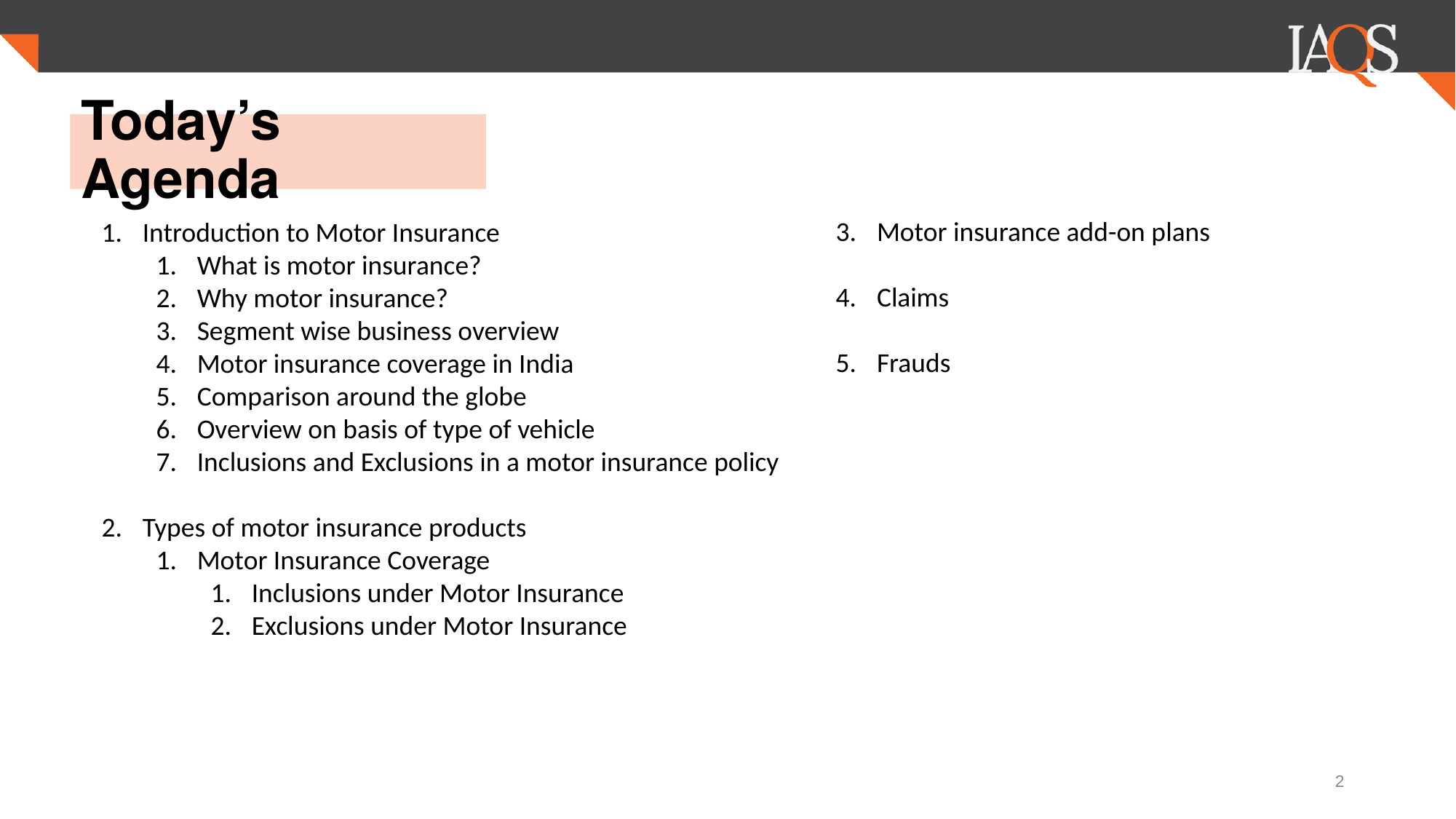

# Today’s Agenda
Motor insurance add-on plans

Claims

Frauds
Introduction to Motor Insurance
What is motor insurance?
Why motor insurance?
Segment wise business overview
Motor insurance coverage in India
Comparison around the globe
Overview on basis of type of vehicle
Inclusions and Exclusions in a motor insurance policy

Types of motor insurance products
Motor Insurance Coverage
Inclusions under Motor Insurance
Exclusions under Motor Insurance

2